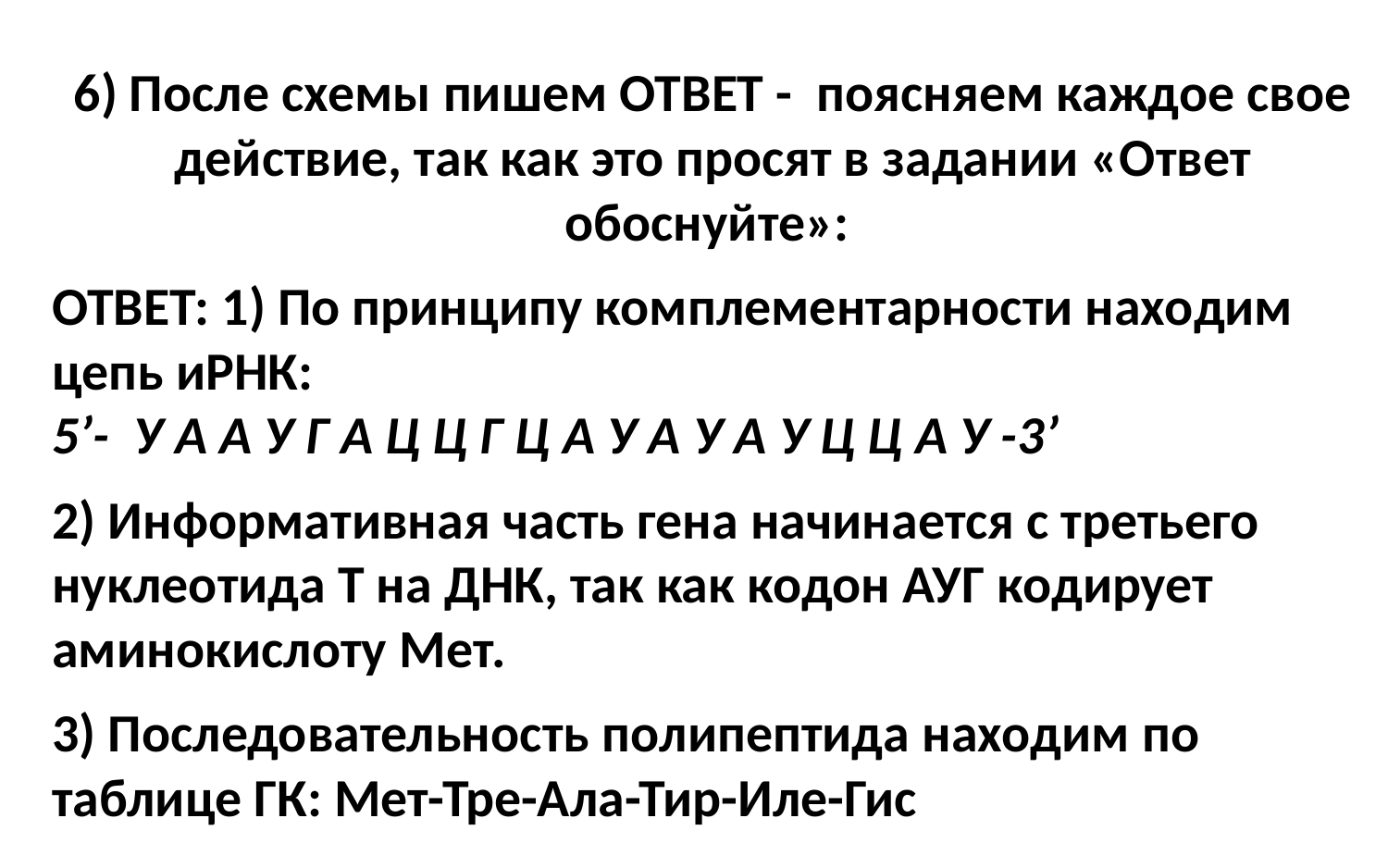

6) После схемы пишем ОТВЕТ -  поясняем каждое свое действие, так как это просят в задании «Ответ обоснуйте»:
ОТВЕТ: 1) По принципу комплементарности находим цепь иРНК:
5’-  У А А У Г А Ц Ц Г Ц А У А У А У Ц Ц А У -3’
2) Информативная часть гена начинается с третьего нуклеотида Т на ДНК, так как кодон АУГ кодирует аминокислоту Мет.
3) Последовательность полипептида находим по таблице ГК: Мет-Тре-Ала-Тир-Иле-Гис